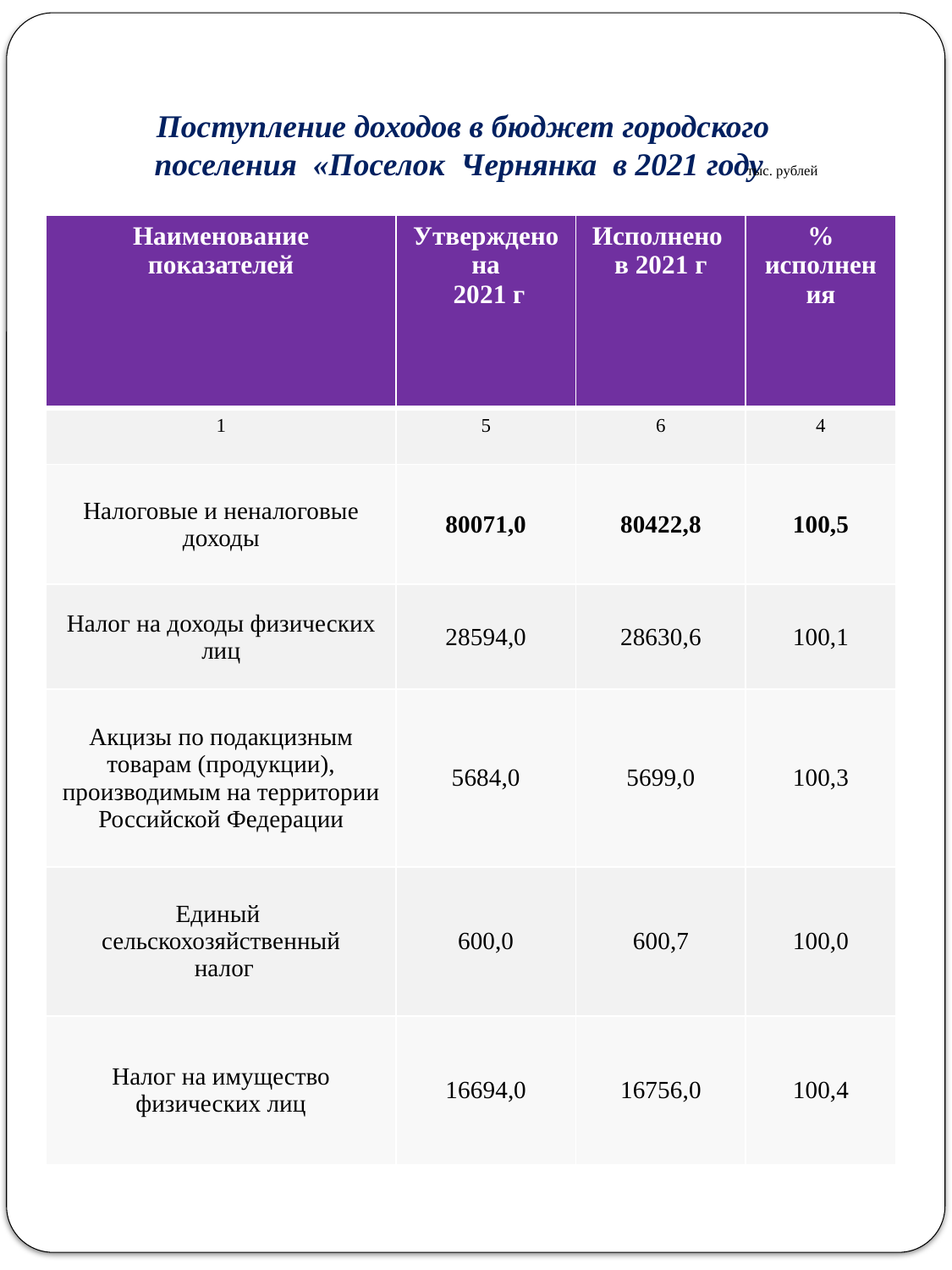

# Поступление доходов в бюджет городского поселения  «Поселок  Чернянка  в 2021 году
                                     тыс. рублей
| Наименование показателей | Утверждено на 2021 г | Исполнено в 2021 г | % исполнения |
| --- | --- | --- | --- |
| 1 | 5 | 6 | 4 |
| Налоговые и неналоговые доходы | 80071,0 | 80422,8 | 100,5 |
| Налог на доходы физических лиц | 28594,0 | 28630,6 | 100,1 |
| Акцизы по подакцизным товарам (продукции), производимым на территории Российской Федерации | 5684,0 | 5699,0 | 100,3 |
| Единый сельскохозяйственный налог | 600,0 | 600,7 | 100,0 |
| Налог на имущество физических лиц | 16694,0 | 16756,0 | 100,4 |